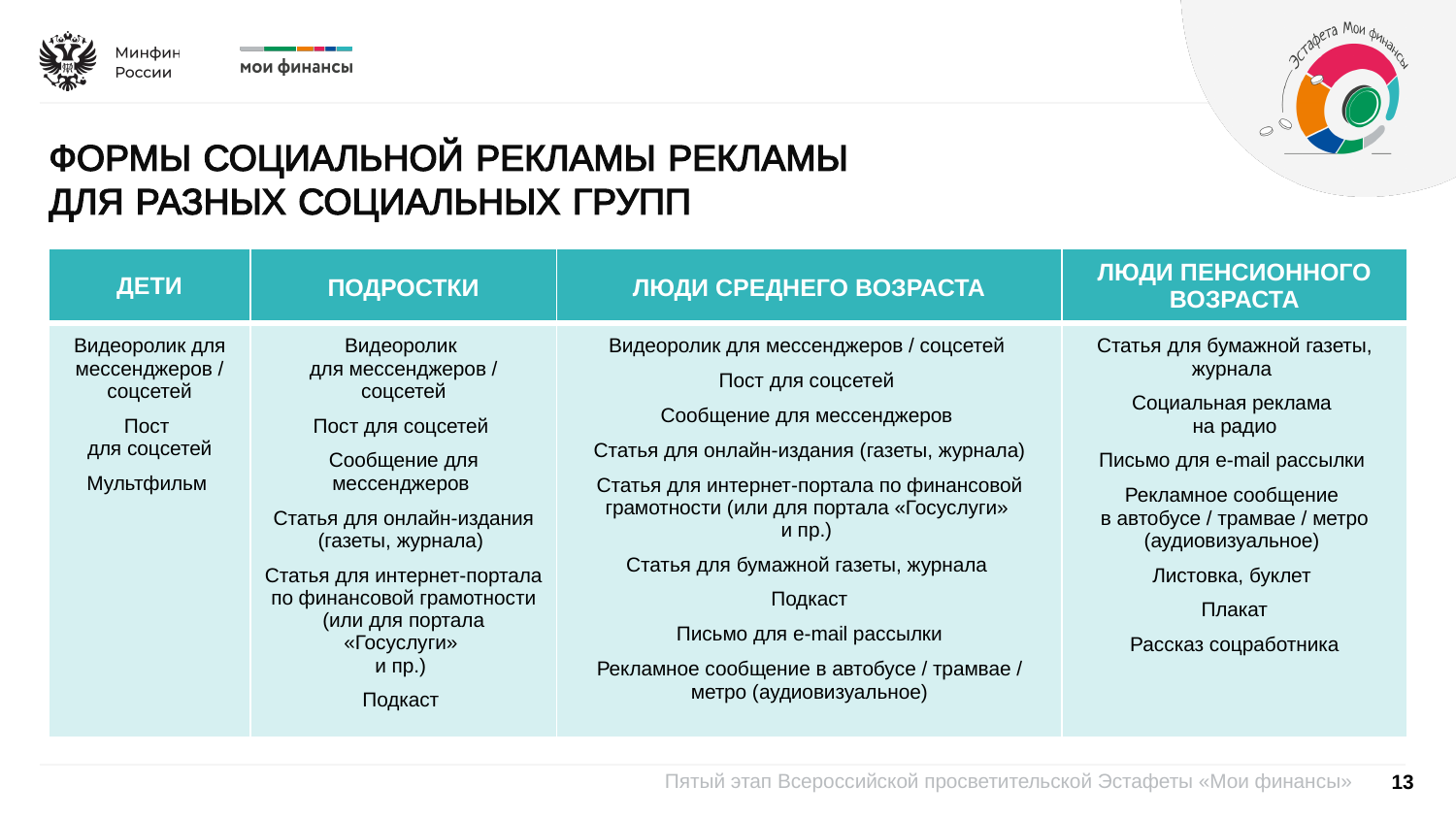

ФОРМЫ СОЦИАЛЬНОЙ РЕКЛАМЫ РЕКЛАМЫ
ДЛЯ РАЗНЫХ СОЦИАЛЬНЫХ ГРУПП
| ДЕТИ | ПОДРОСТКИ | ЛЮДИ СРЕДНЕГО ВОЗРАСТА | ЛЮДИ ПЕНСИОННОГО ВОЗРАСТА |
| --- | --- | --- | --- |
| Видеоролик для мессенджеров / соцсетей Пост для соцсетей Мультфильм | Видеоролик для мессенджеров / соцсетей Пост для соцсетей Сообщение для мессенджеров Статья для онлайн-издания (газеты, журнала) Статья для интернет-портала по финансовой грамотности (или для портала «Госуслуги» и пр.) Подкаст | Видеоролик для мессенджеров / соцсетей Пост для соцсетей Сообщение для мессенджеров Статья для онлайн-издания (газеты, журнала) Статья для интернет-портала по финансовой грамотности (или для портала «Госуслуги» и пр.) Статья для бумажной газеты, журнала Подкаст Письмо для e-mail рассылки Рекламное сообщение в автобусе / трамвае / метро (аудиовизуальное) | Статья для бумажной газеты, журнала Социальная реклама на радио Письмо для e-mail рассылки Рекламное сообщение в автобусе / трамвае / метро (аудиовизуальное) Листовка, буклет Плакат Рассказ соцработника |
13